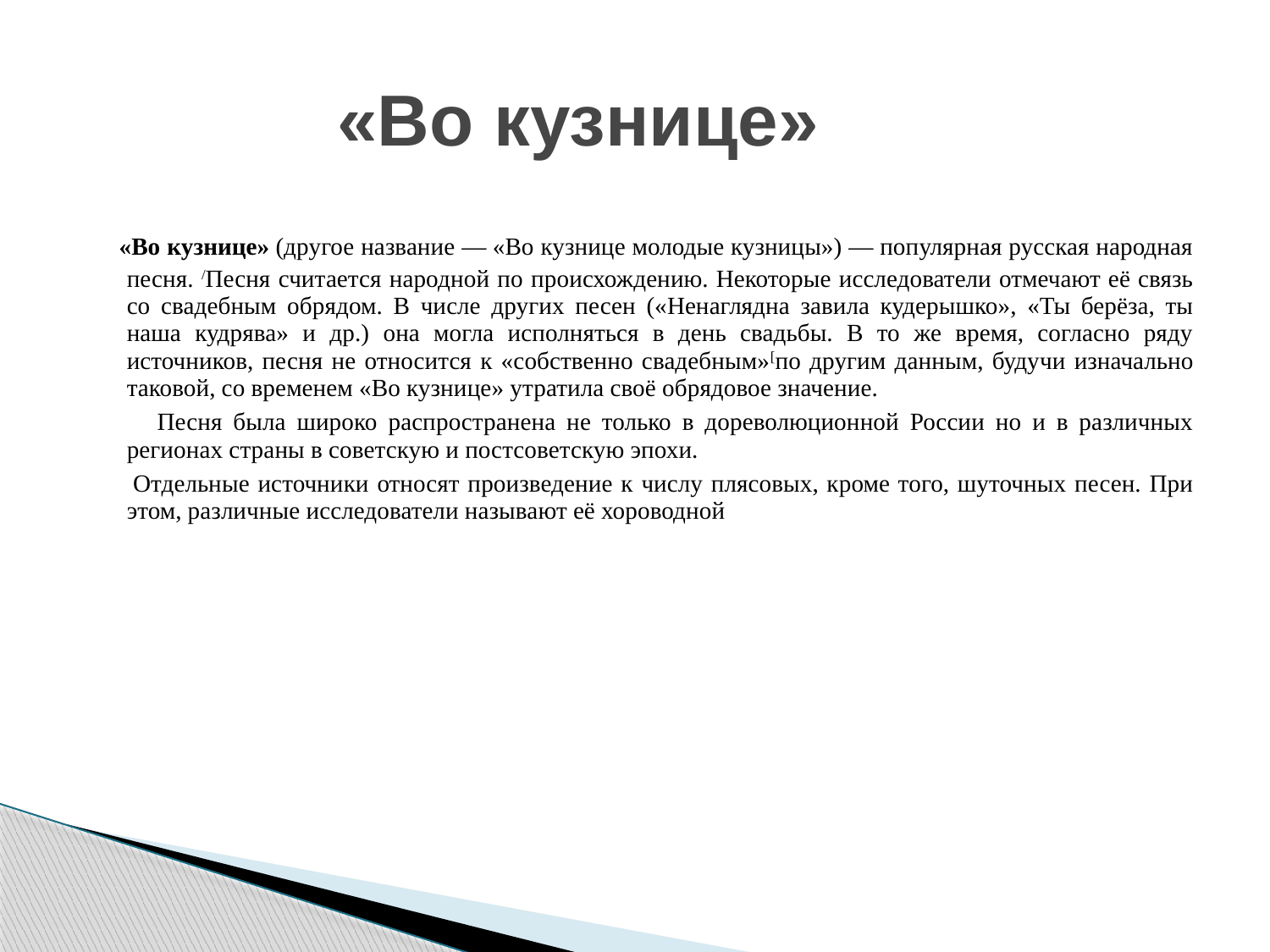

# «Во кузнице»
  «Во кузнице» (другое название — «Во кузнице молодые кузницы») — популярная русская народная песня. /Песня считается народной по происхождению. Некоторые исследователи отмечают её связь со свадебным обрядом. В числе других песен («Ненаглядна завила кудерышко», «Ты берёза, ты наша кудрява» и др.) она могла исполняться в день свадьбы. В то же время, согласно ряду источников, песня не относится к «собственно свадебным»[по другим данным, будучи изначально таковой, со временем «Во кузнице» утратила своё обрядовое значение.
      Песня была широко распространена не только в дореволюционной России но и в различных регионах страны в советскую и постсоветскую эпохи.
     Отдельные источники относят произведение к числу плясовых, кроме того, шуточных песен. При этом, различные исследователи называют её хороводной